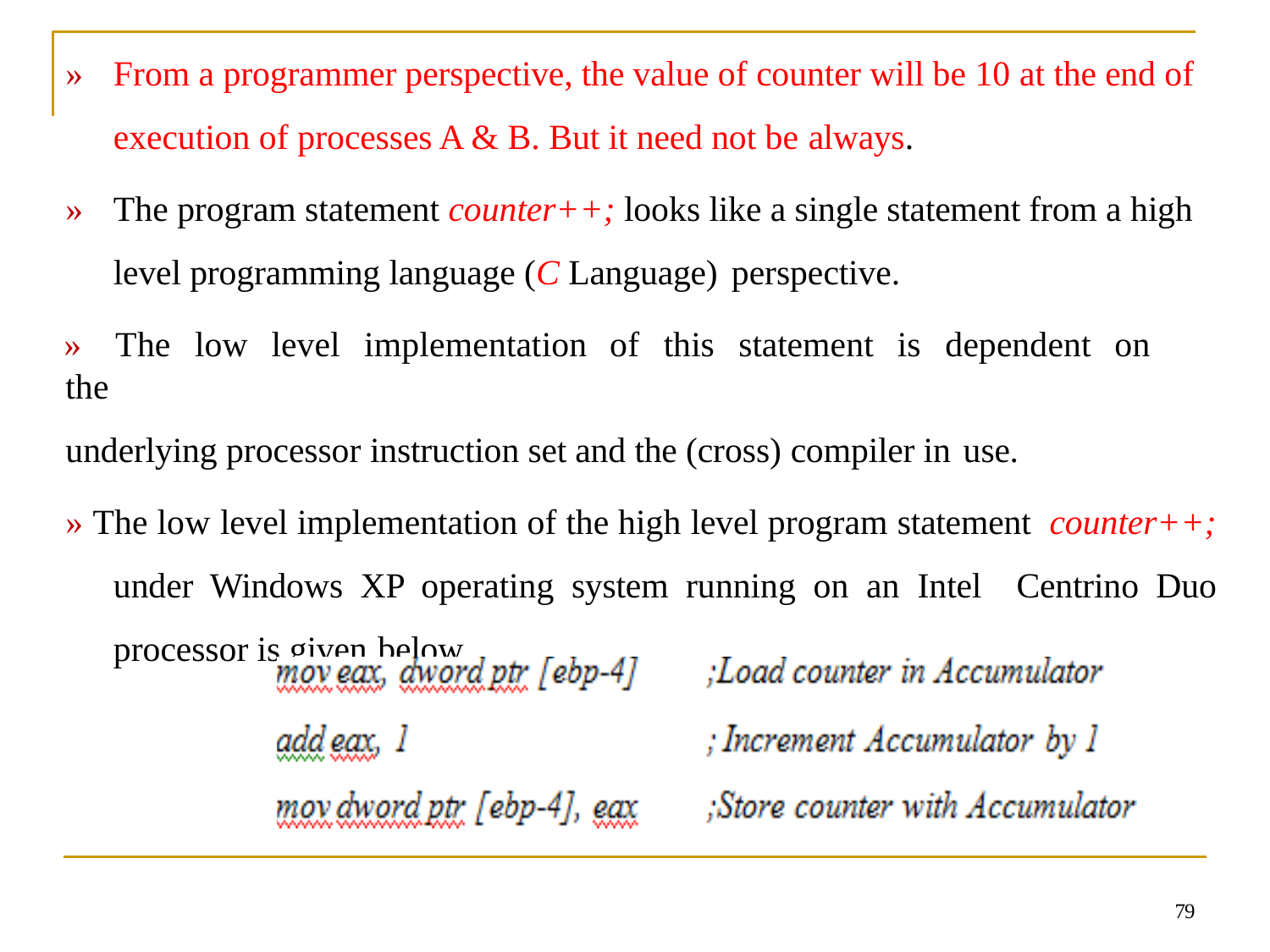

»	From a programmer perspective, the value of counter will be 10 at the end of  execution of processes A & B. But it need not be always.
»	The program statement counter++; looks like a single statement from a high  level programming language (C Language) perspective.
»	The	low	level	implementation	of	this	statement	is	dependent	on	the
underlying processor instruction set and the (cross) compiler in use.
» The low level implementation of the high level program statement  counter++; under Windows XP operating system running on an Intel  Centrino Duo processor is given below.

79